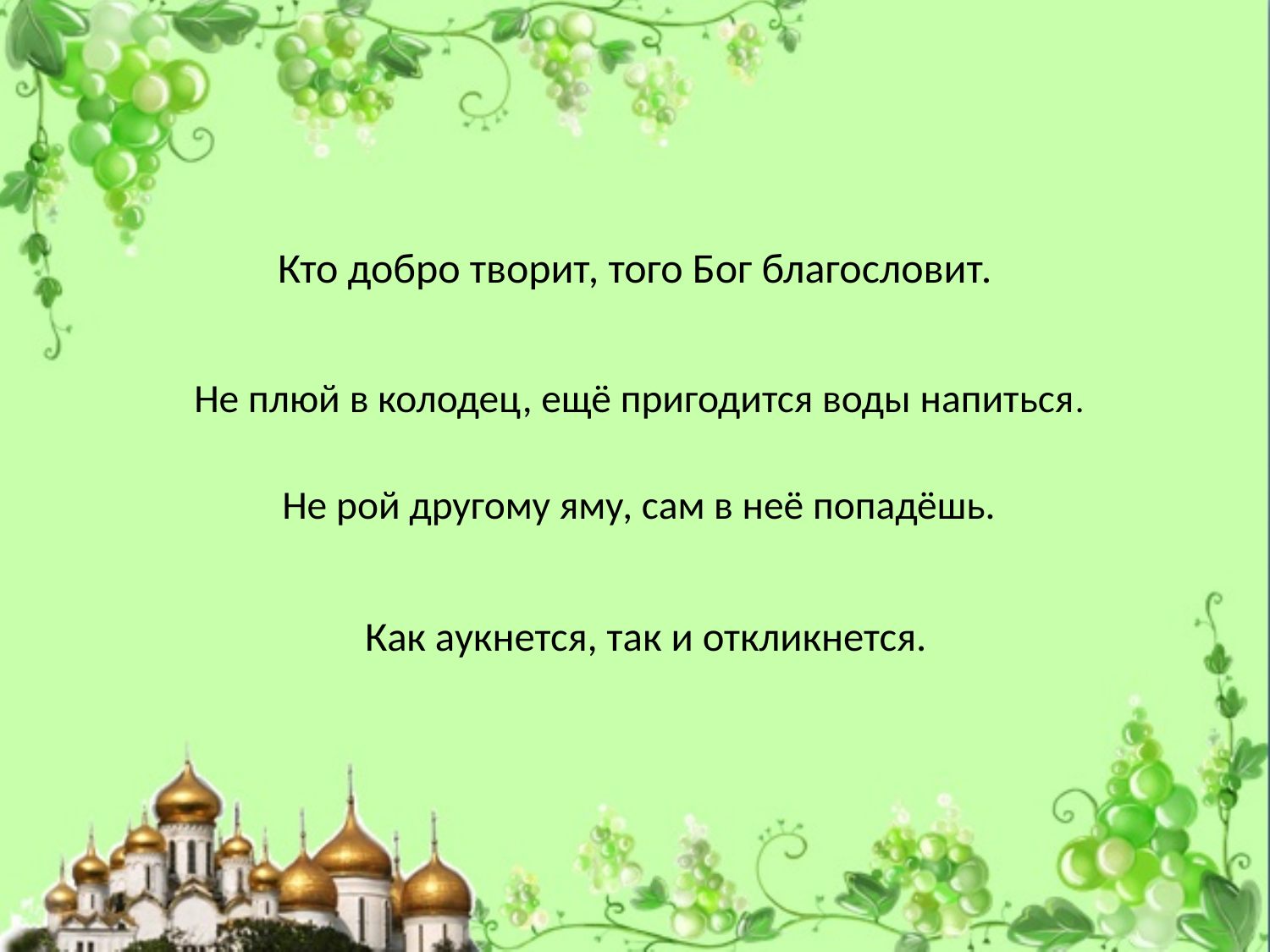

# Кто добро творит, того Бог благословит.
Не плюй в колодец, ещё пригодится воды напиться.

Не рой другому яму, сам в неё попадёшь.

Как аукнется, так и откликнется.